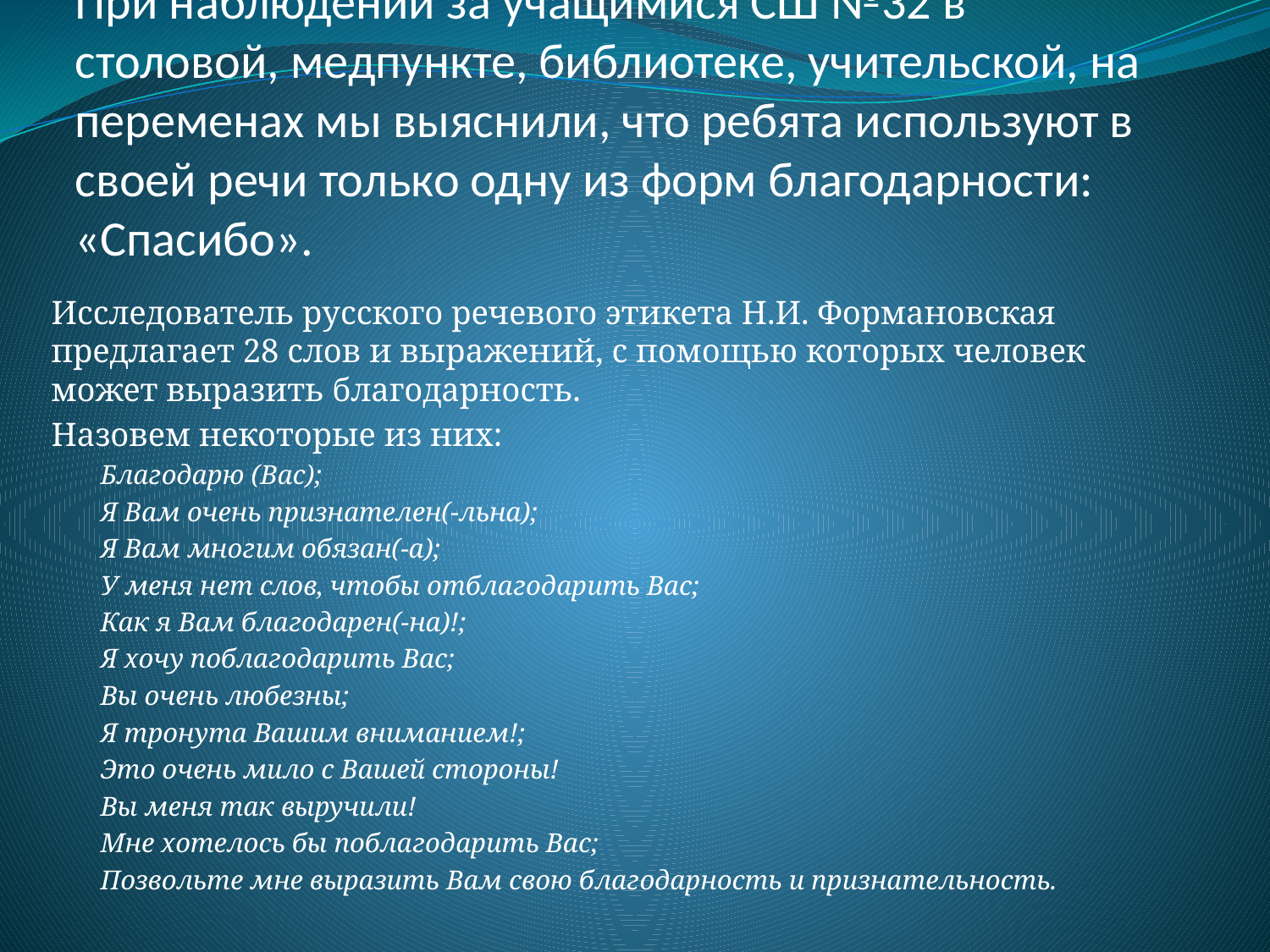

# При наблюдении за учащимися СШ №32 в столовой, медпункте, библиотеке, учительской, на переменах мы выяснили, что ребята используют в своей речи только одну из форм благодарности: «Спасибо».
Исследователь русского речевого этикета Н.И. Формановская  предлагает 28 слов и выражений, с помощью которых человек может выразить благодарность.
Назовем некоторые из них:
Благодарю (Вас);
Я Вам очень признателен(-льна);
Я Вам многим обязан(-а);
У меня нет слов, чтобы отблагодарить Вас;
Как я Вам благодарен(-на)!;
Я хочу поблагодарить Вас;
Вы очень любезны;
Я тронута Вашим вниманием!;
Это очень мило с Вашей стороны!
Вы меня так выручили!
Мне хотелось бы поблагодарить Вас;
Позвольте мне выразить Вам свою благодарность и признательность.